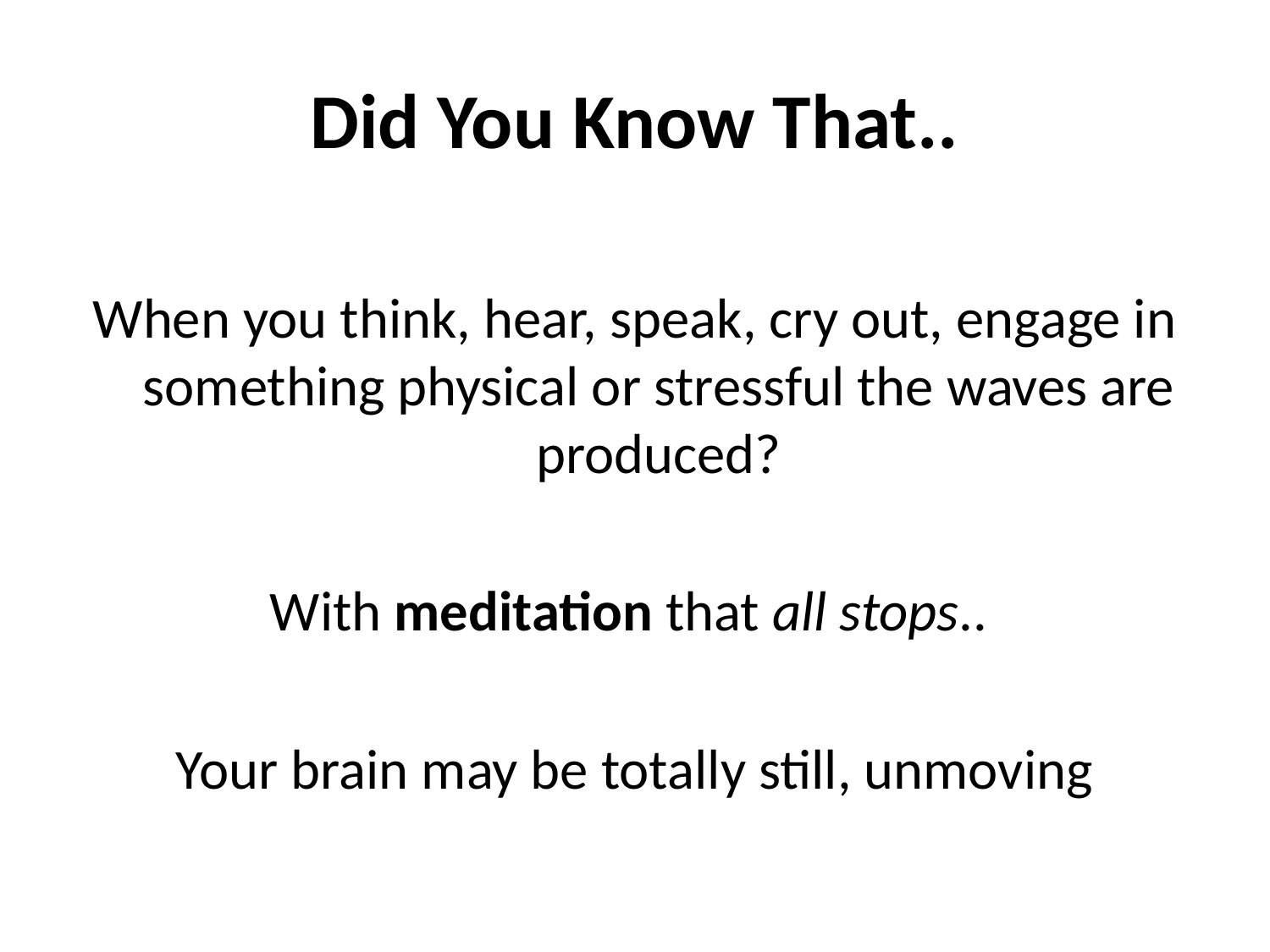

# Did You Know That..
When you think, hear, speak, cry out, engage in something physical or stressful the waves are produced?

With meditation that all stops..

Your brain may be totally still, unmoving